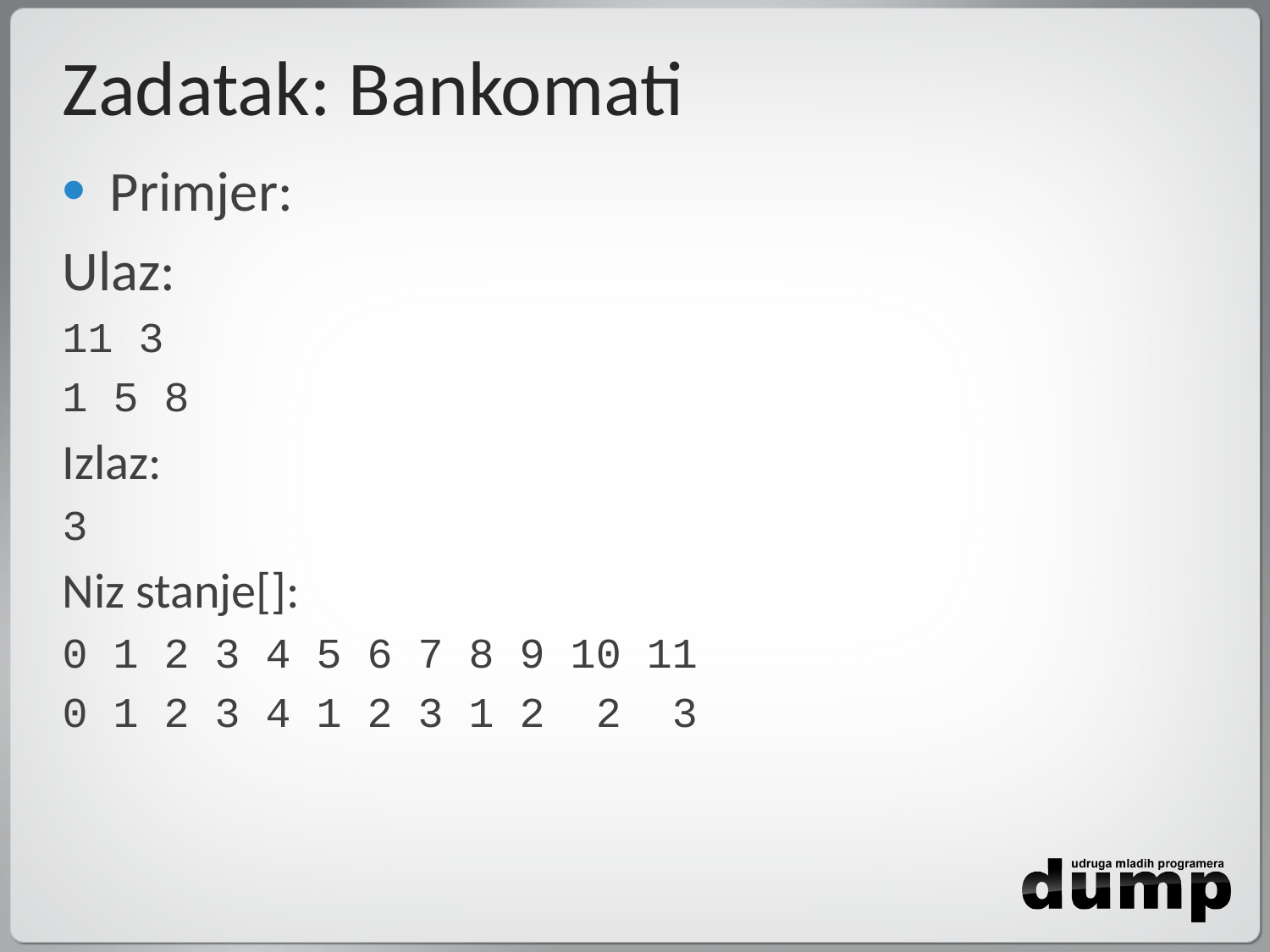

# Zadatak: Bankomati
Primjer:
Ulaz:
11 3
1 5 8
Izlaz:
3
Niz stanje[]:
0 1 2 3 4 5 6 7 8 9 10 11
0 1 2 3 4 1 2 3 1 2  2  3